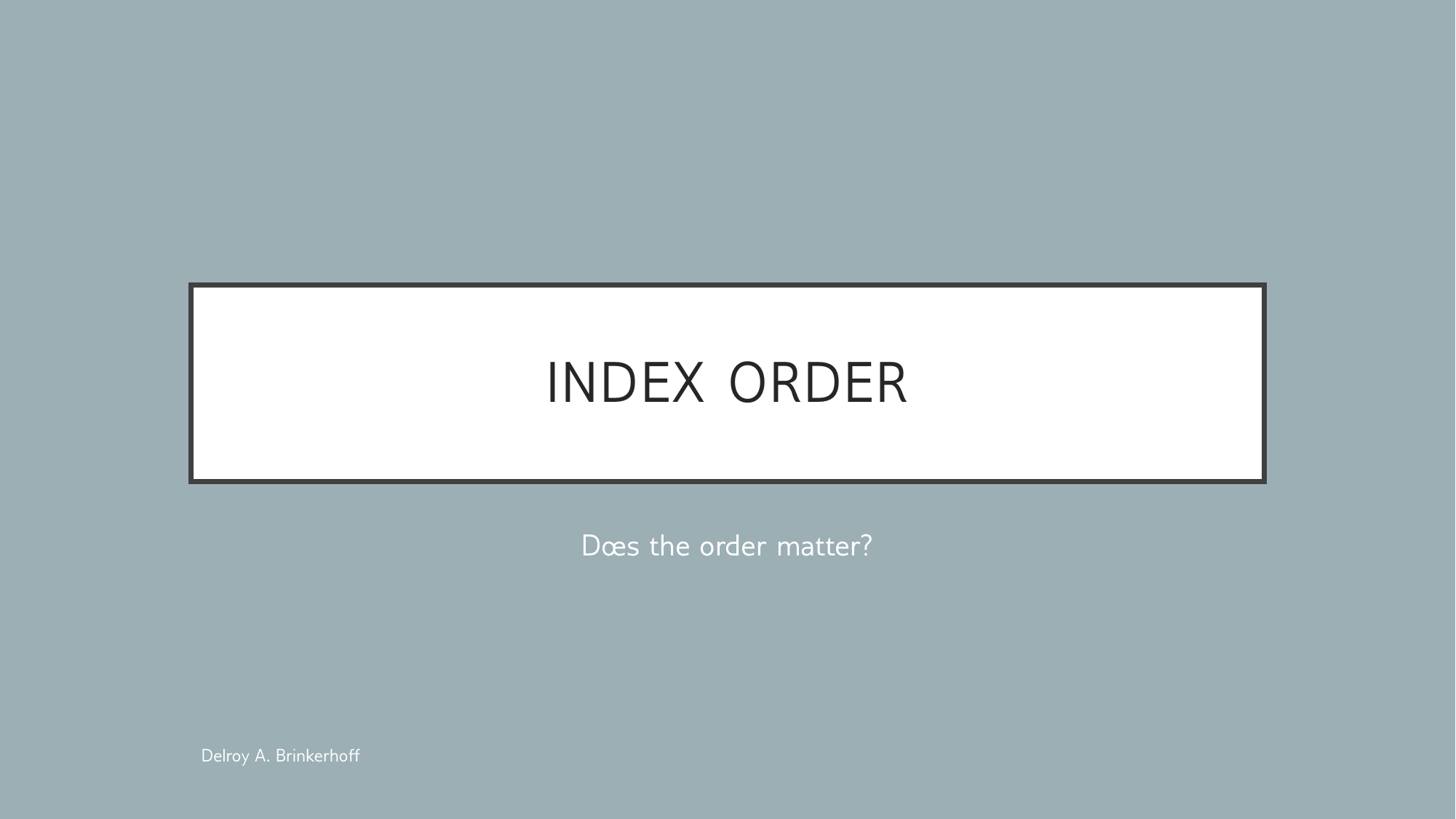

# Index Order
Does the order matter?
Delroy A. Brinkerhoff